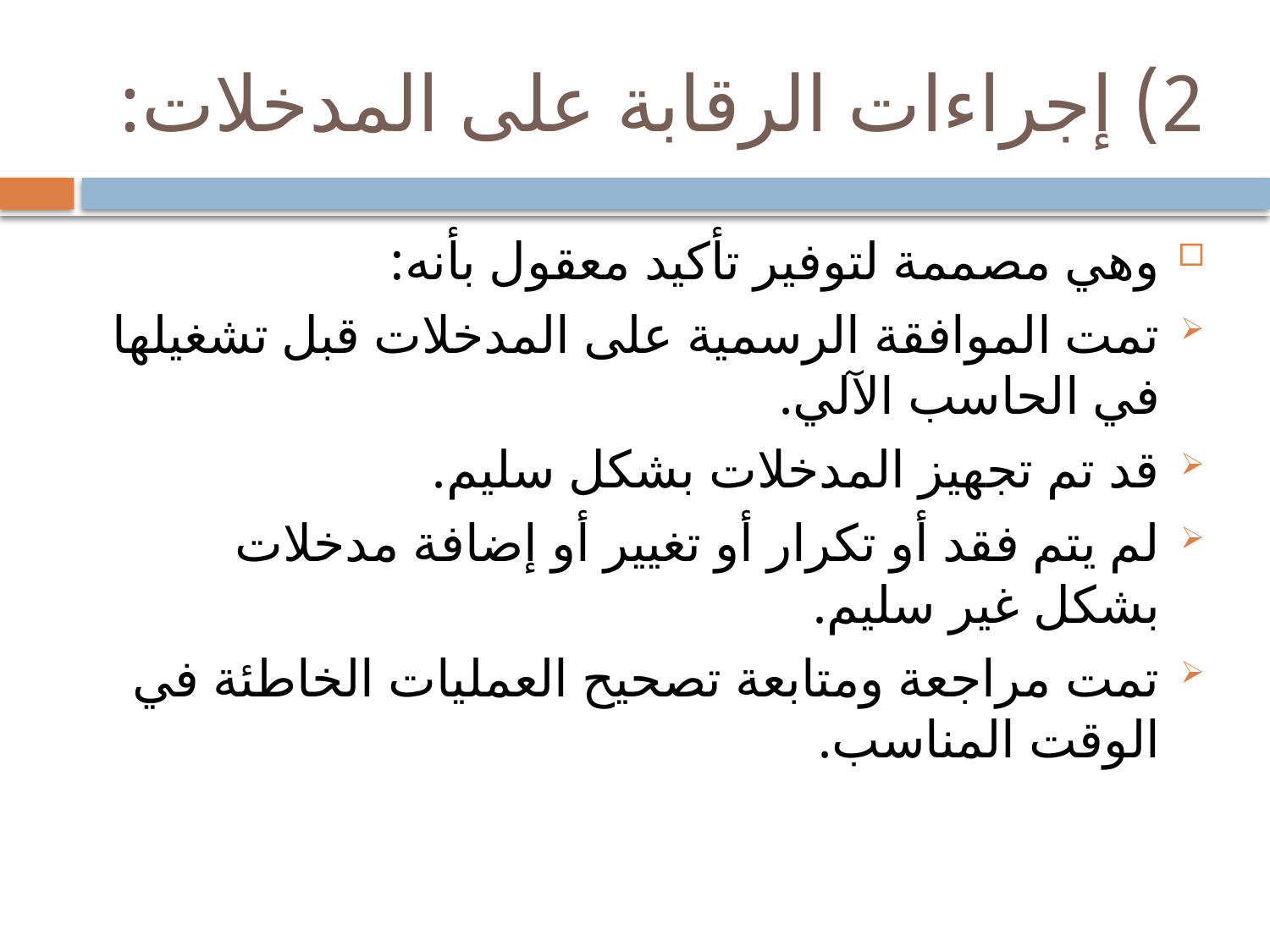

# 2) إجراءات الرقابة على المدخلات:
وهي مصممة لتوفير تأكيد معقول بأنه:
تمت الموافقة الرسمية على المدخلات قبل تشغيلها في الحاسب الآلي.
قد تم تجهيز المدخلات بشكل سليم.
لم يتم فقد أو تكرار أو تغيير أو إضافة مدخلات بشكل غير سليم.
تمت مراجعة ومتابعة تصحيح العمليات الخاطئة في الوقت المناسب.